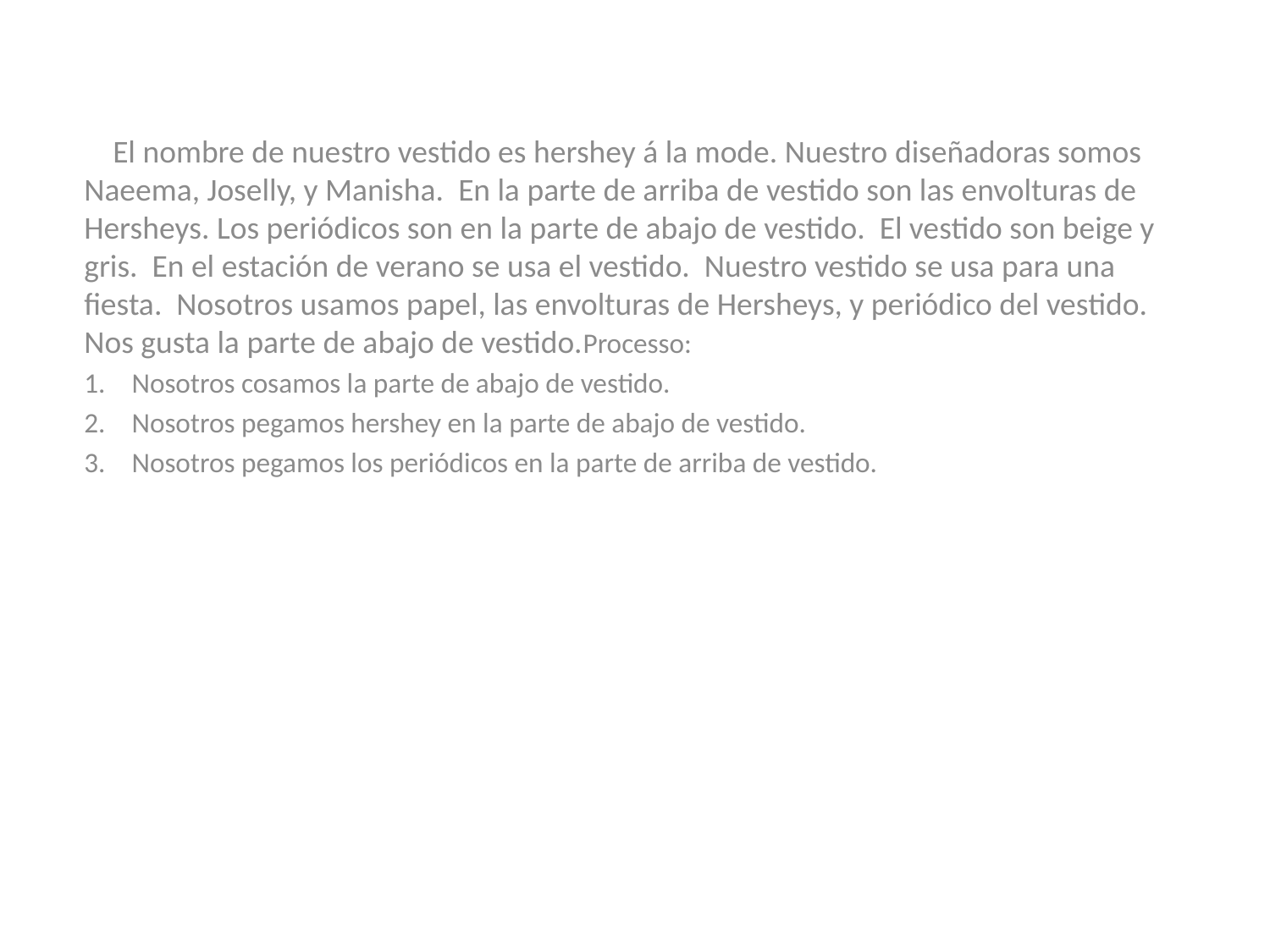

#
    El nombre de nuestro vestido es hershey á la mode. Nuestro diseñadoras somos Naeema, Joselly, y Manisha.  En la parte de arriba de vestido son las envolturas de Hersheys. Los periódicos son en la parte de abajo de vestido.  El vestido son beige y gris.  En el estación de verano se usa el vestido.  Nuestro vestido se usa para una fiesta.  Nosotros usamos papel, las envolturas de Hersheys, y periódico del vestido.  Nos gusta la parte de abajo de vestido. Processo:
Nosotros cosamos la parte de abajo de vestido.
Nosotros pegamos hershey en la parte de abajo de vestido.
Nosotros pegamos los periódicos en la parte de arriba de vestido.